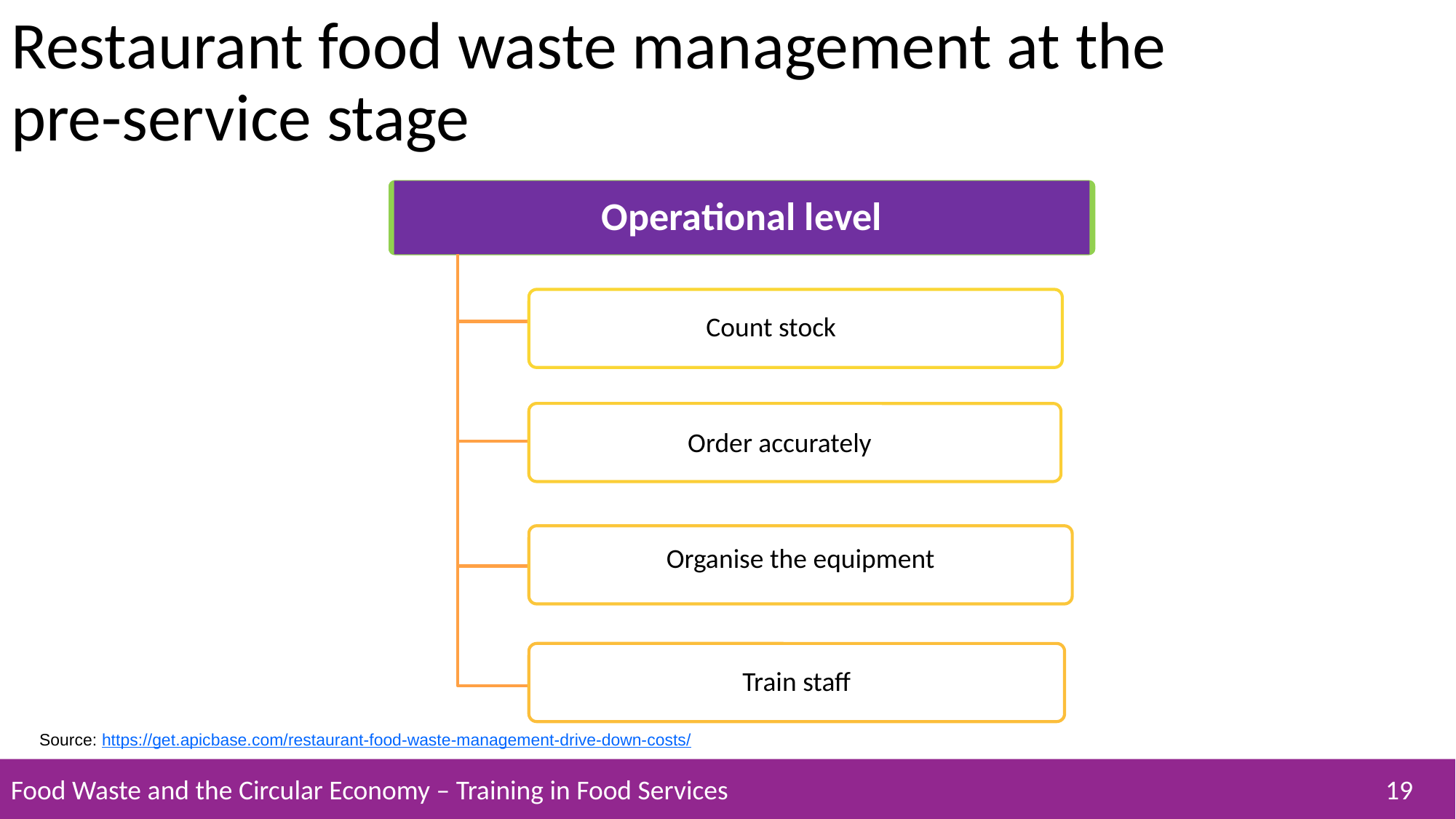

Restaurant food waste management at the pre-service stage

Operational level

Count stock

Order accurately
Organise the equipment

Train staff
Source: https://get.apicbase.com/restaurant-food-waste-management-drive-down-costs/